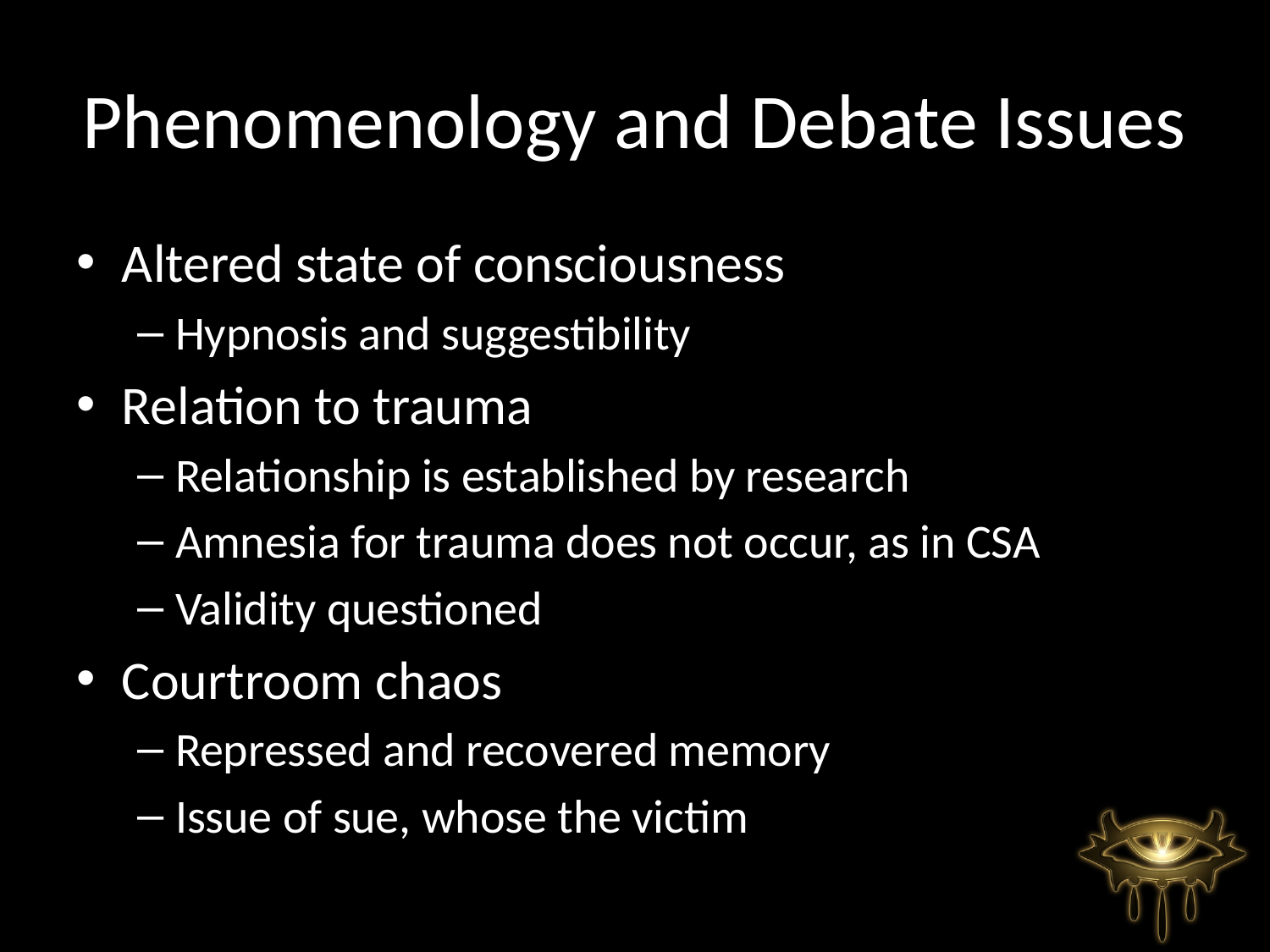

# Phenomenology and Debate Issues
Altered state of consciousness
Hypnosis and suggestibility
Relation to trauma
Relationship is established by research
Amnesia for trauma does not occur, as in CSA
Validity questioned
Courtroom chaos
Repressed and recovered memory
Issue of sue, whose the victim